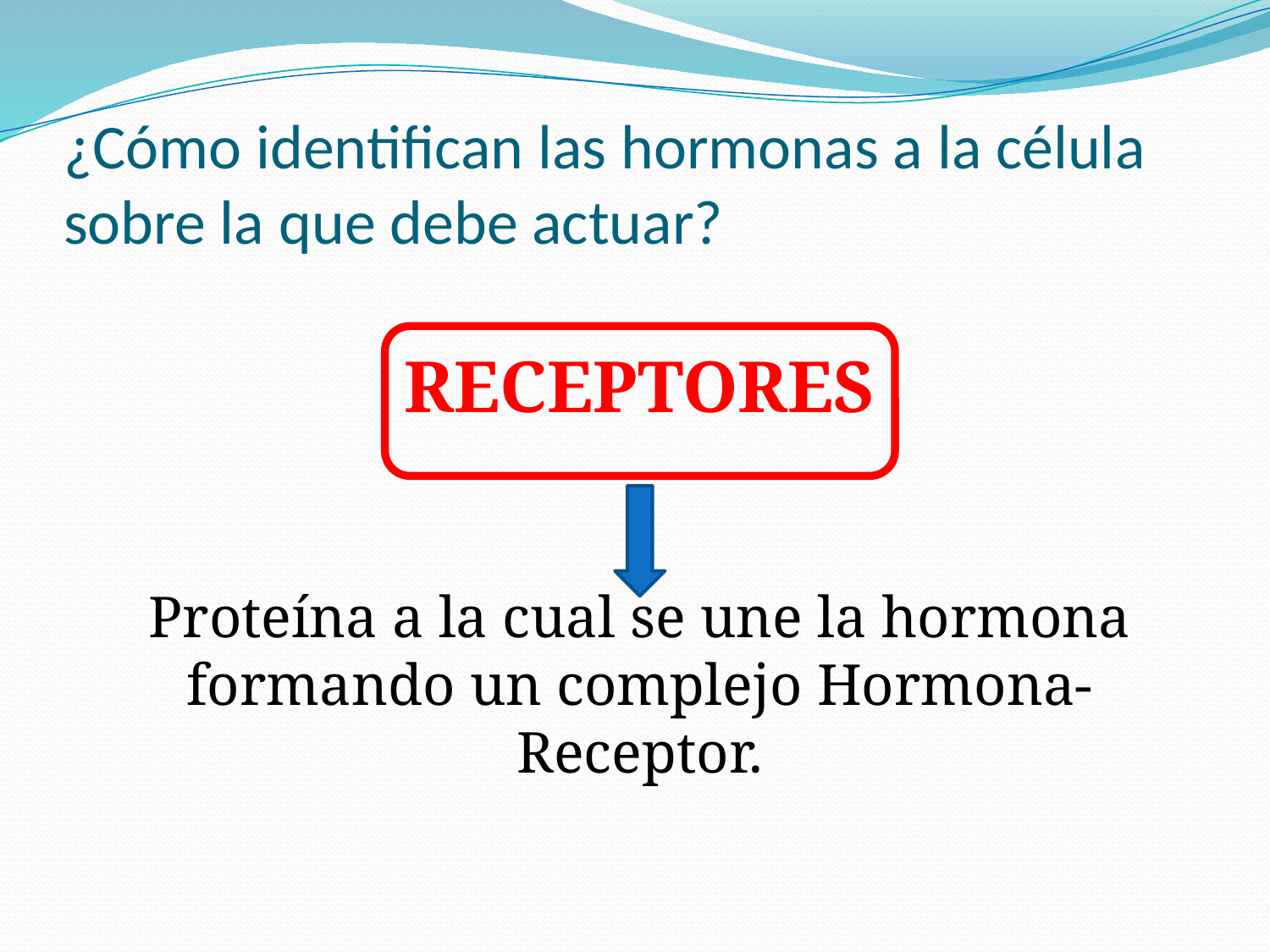

# ¿Cómo identifican las hormonas a la célula sobre la que debe actuar?

RECEPTORES

Proteína a la cual se une la hormona formando un complejo Hormona-Receptor.